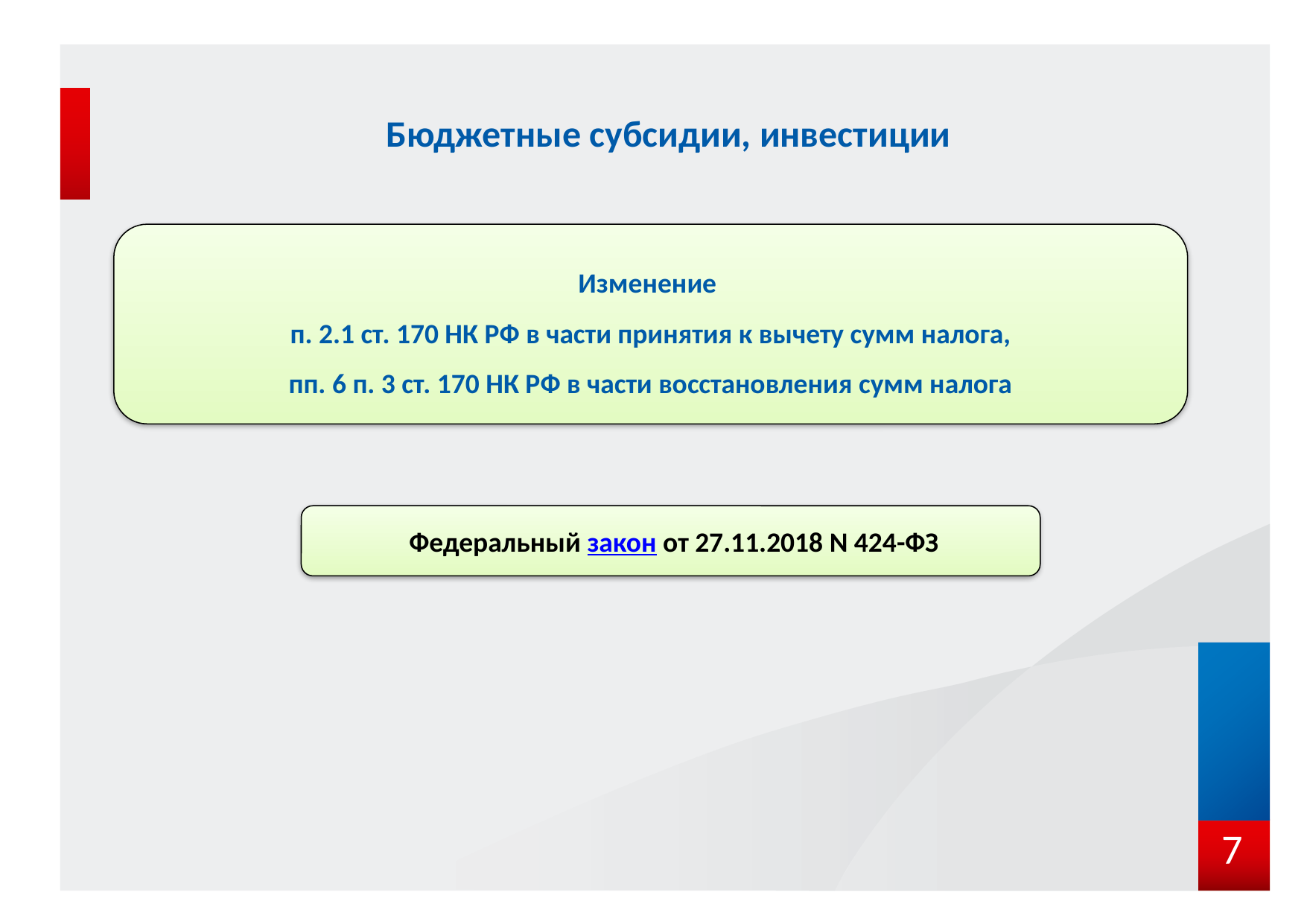

# Бюджетные субсидии, инвестиции
Изменение
п. 2.1 ст. 170 НК РФ в части принятия к вычету сумм налога,
пп. 6 п. 3 ст. 170 НК РФ в части восстановления сумм налога
 Федеральный закон от 27.11.2018 N 424-ФЗ
7